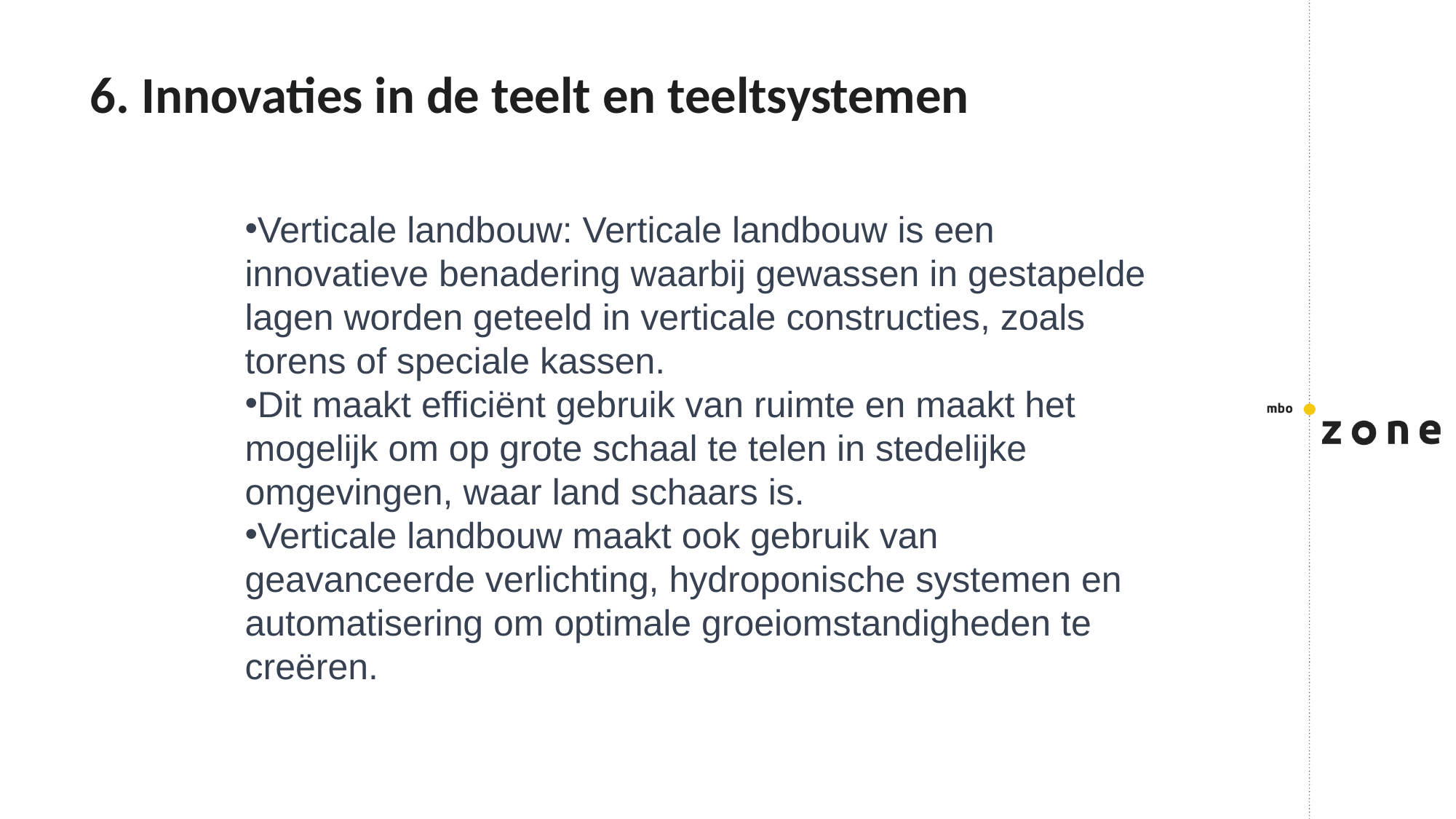

# 6. Innovaties in de teelt en teeltsystemen
Verticale landbouw: Verticale landbouw is een innovatieve benadering waarbij gewassen in gestapelde lagen worden geteeld in verticale constructies, zoals torens of speciale kassen.
Dit maakt efficiënt gebruik van ruimte en maakt het mogelijk om op grote schaal te telen in stedelijke omgevingen, waar land schaars is.
Verticale landbouw maakt ook gebruik van geavanceerde verlichting, hydroponische systemen en automatisering om optimale groeiomstandigheden te creëren.